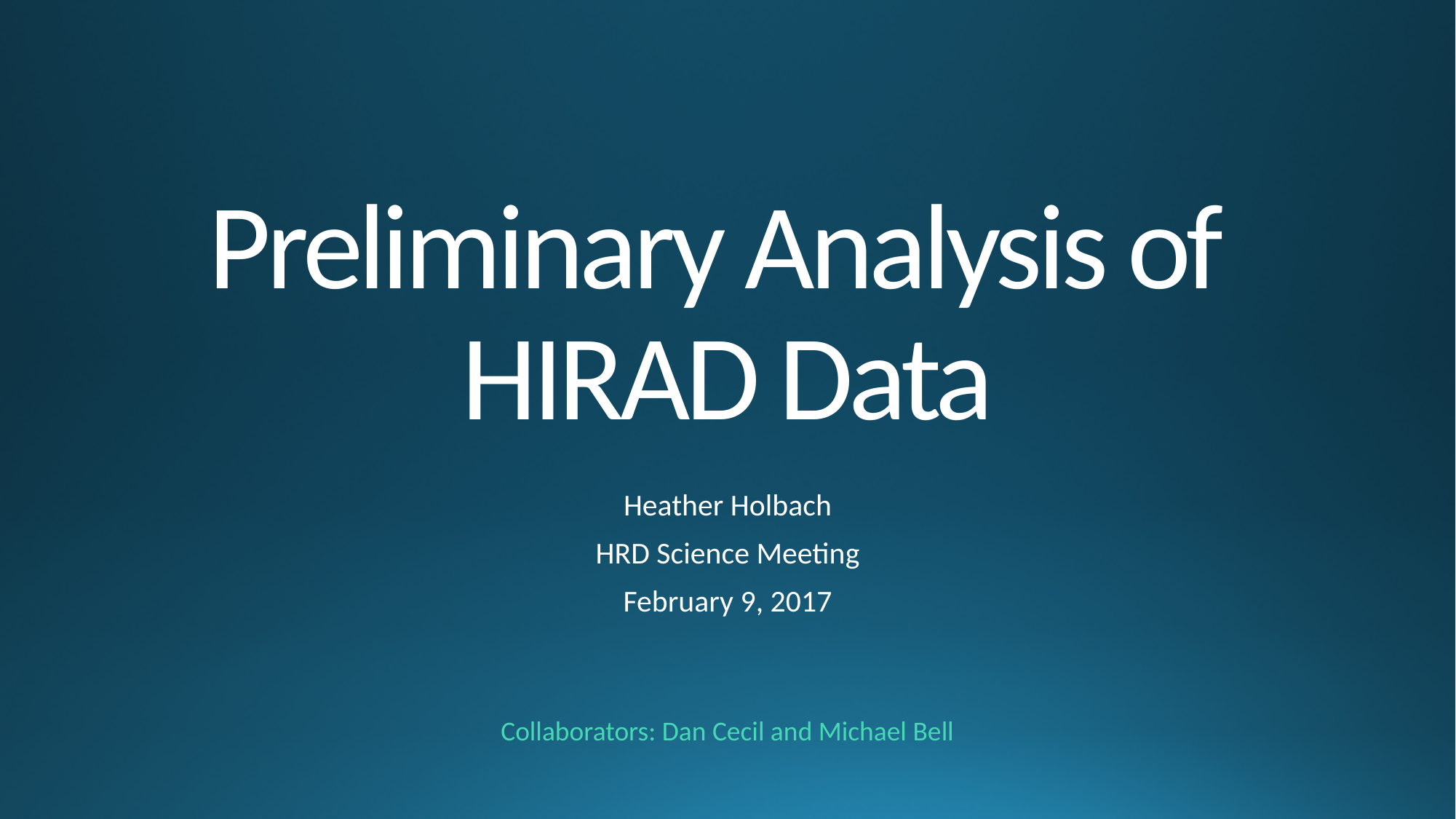

# Preliminary Analysis of HIRAD Data
Heather Holbach
HRD Science Meeting
February 9, 2017
Collaborators: Dan Cecil and Michael Bell